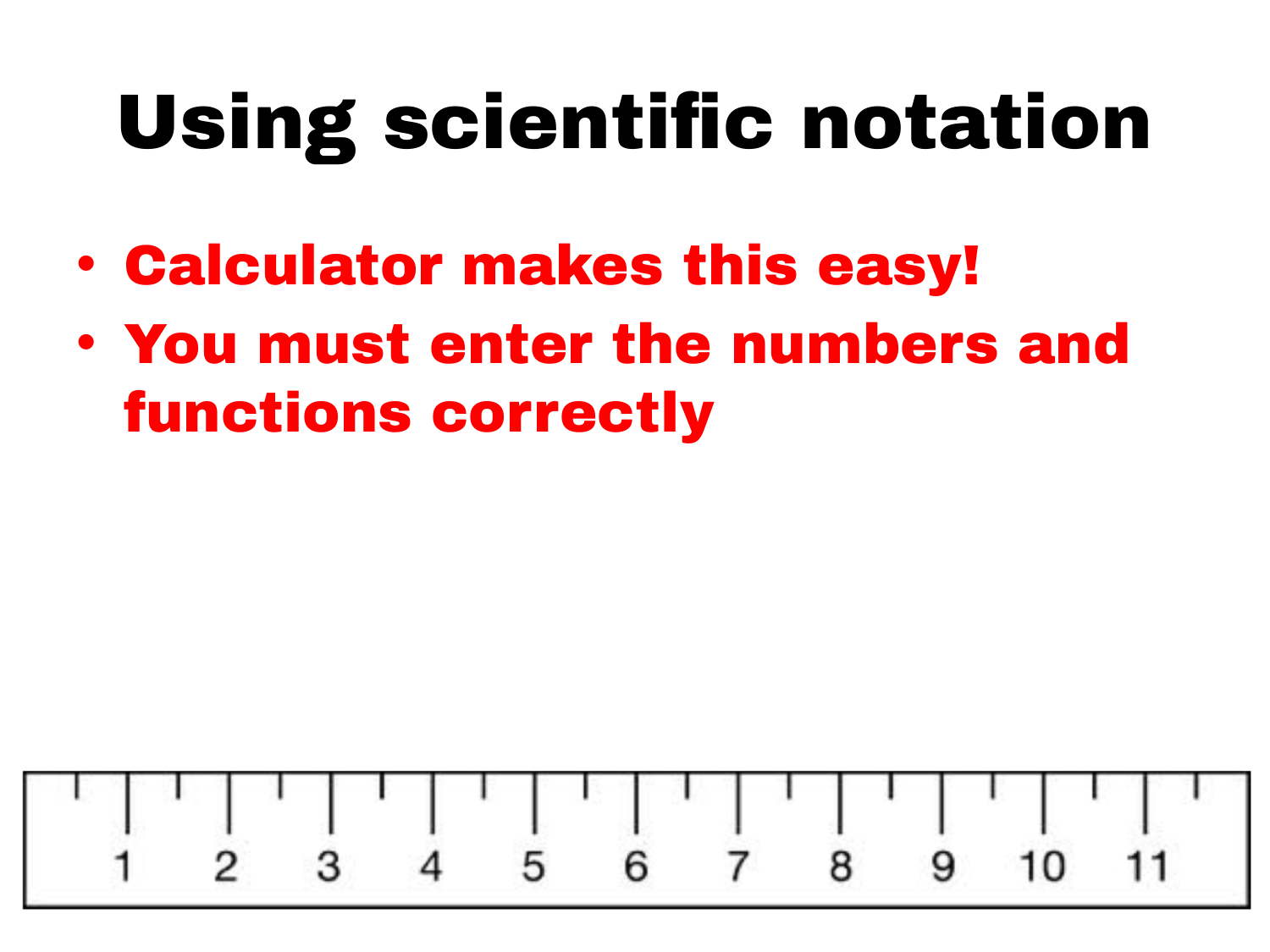

# Using scientific notation
Calculator makes this easy!
You must enter the numbers and functions correctly